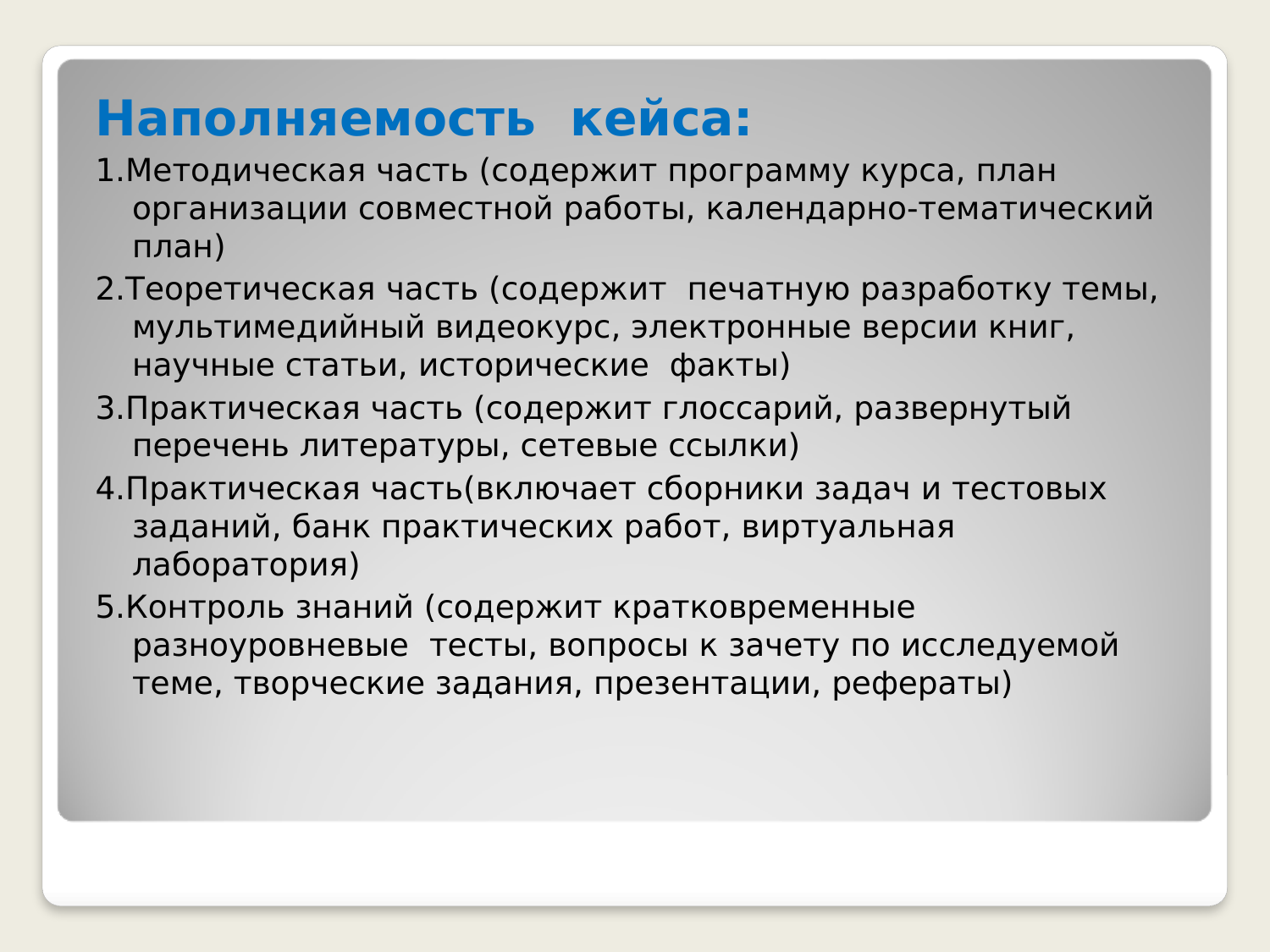

Наполняемость  кейса:
1.Методическая часть (содержит программу курса, план организации совместной работы, календарно-тематический план)
2.Теоретическая часть (содержит  печатную разработку темы, мультимедийный видеокурс, электронные версии книг, научные статьи, исторические  факты)
3.Практическая часть (содержит глоссарий, развернутый перечень литературы, сетевые ссылки)
4.Практическая часть(включает сборники задач и тестовых заданий, банк практических работ, виртуальная лаборатория)
5.Контроль знаний (содержит кратковременные  разноуровневые  тесты, вопросы к зачету по исследуемой теме, творческие задания, презентации, рефераты)